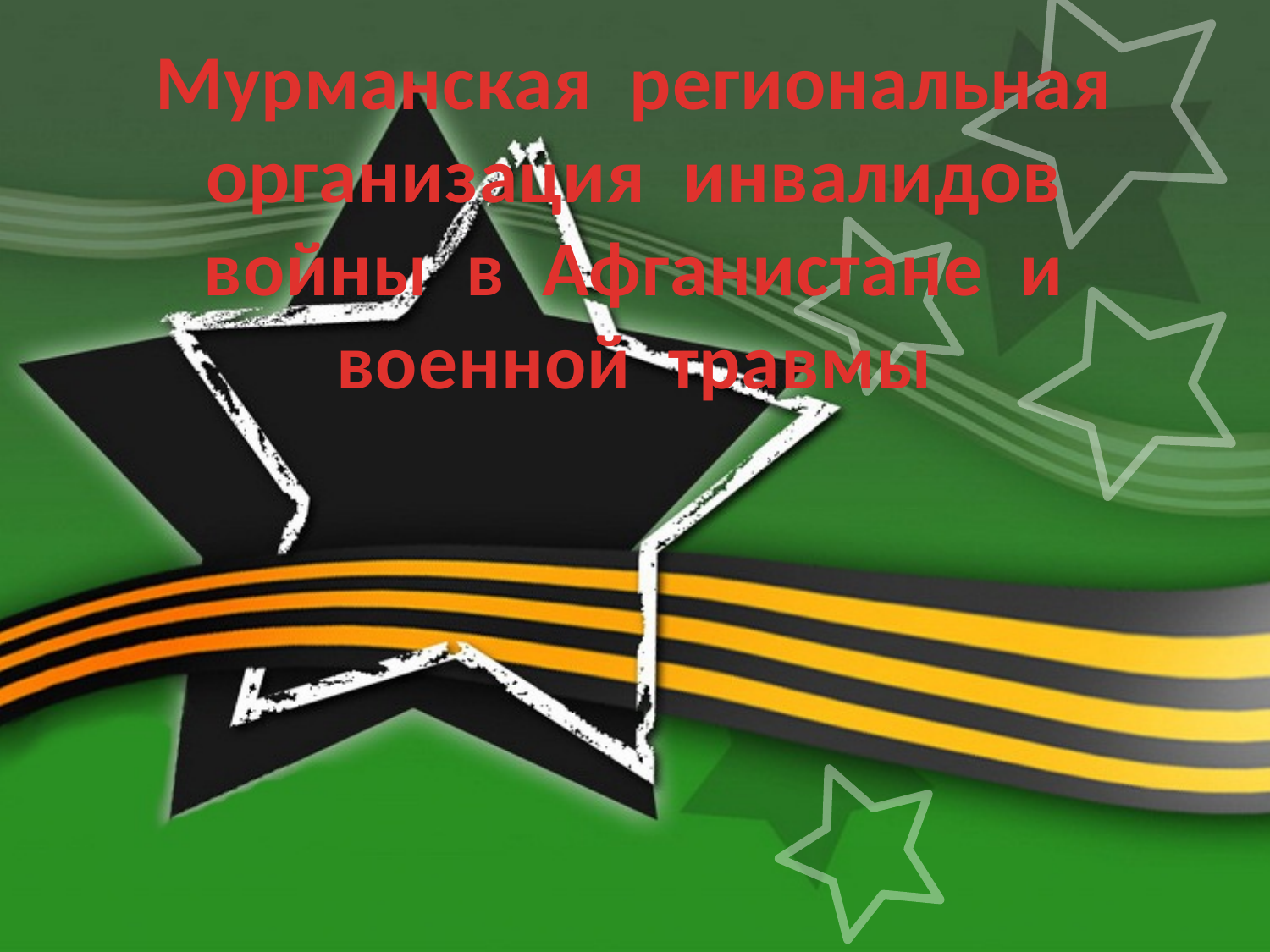

# Мурманская  региональная организация  инвалидов войны  в  Афганистане  и военной  травмы